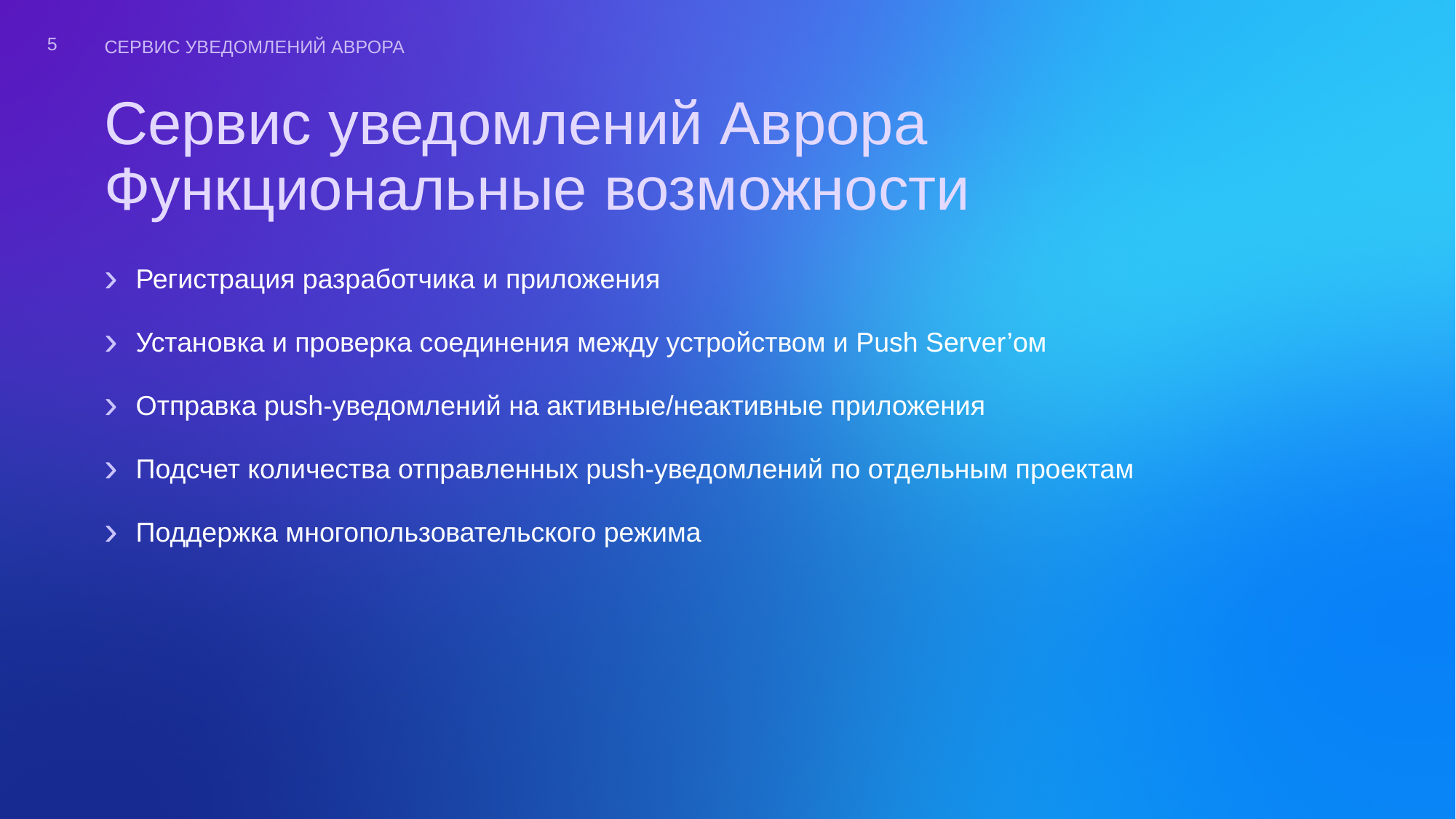

5
СЕРВИС УВЕДОМЛЕНИЙ АВРОРА
# Сервис уведомлений Аврора Функциональные возможности
Регистрация разработчика и приложения
Установка и проверка соединения между устройством и Push Server’ом
Отправка push-уведомлений на активные/неактивные приложения
Подсчет количества отправленных push-уведомлений по отдельным проектам
Поддержка многопользовательского режима